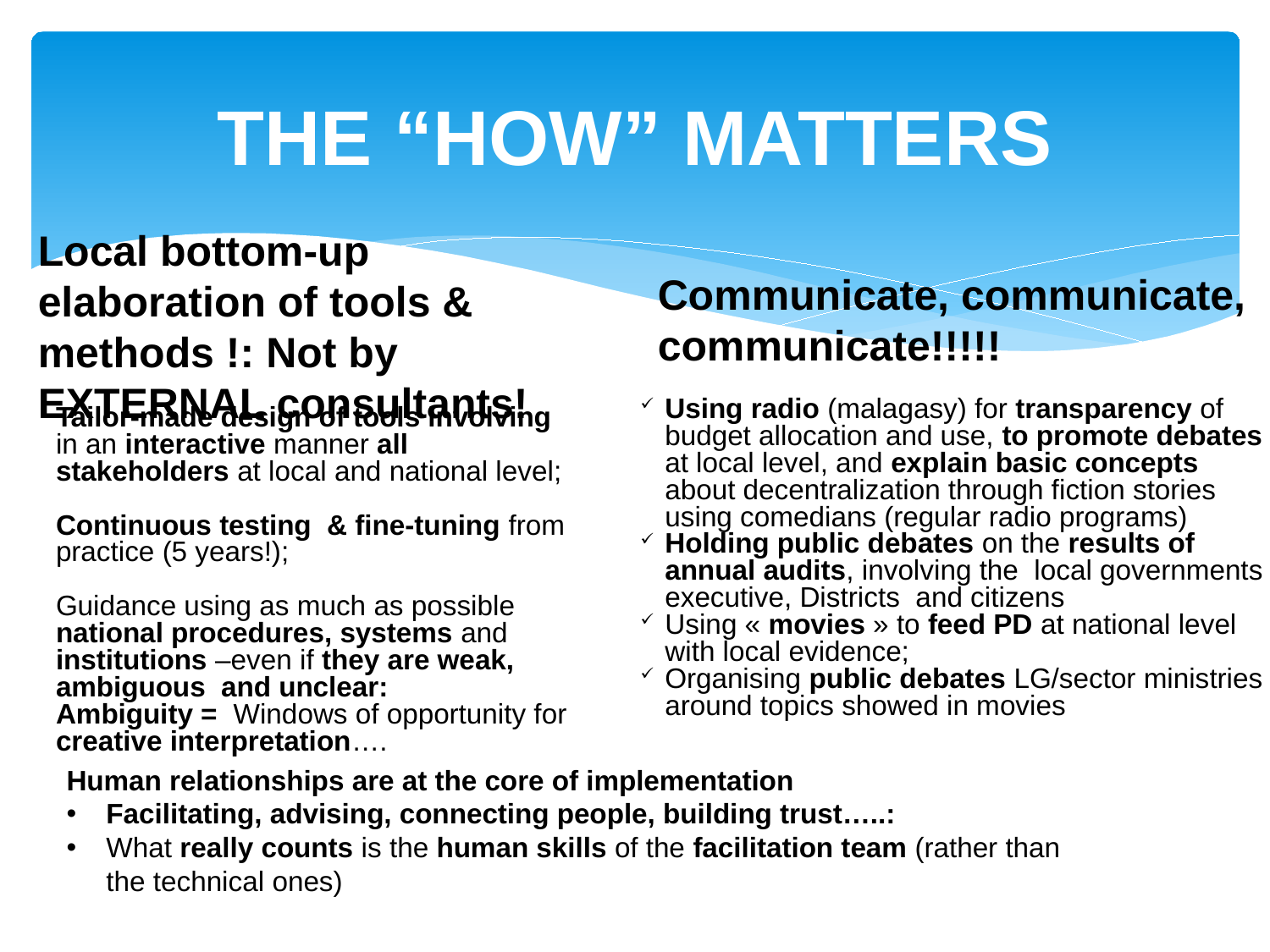

# THE “HOW” MATTERS
Local bottom-up elaboration of tools & methods !: Not by EXTERNAL consultants!

Communicate, communicate, communicate!!!!!

Using radio (malagasy) for transparency of budget allocation and use, to promote debates at local level, and explain basic concepts about decentralization through fiction stories using comedians (regular radio programs)
Holding public debates on the results of annual audits, involving the  local governments executive, Districts  and citizens
Using « movies » to feed PD at national level with local evidence;
Organising public debates LG/sector ministries around topics showed in movies

Tailor-made design of tools involving in an interactive manner all stakeholders at local and national level;

Continuous testing  & fine-tuning from practice (5 years!);

Guidance using as much as possible national procedures, systems and institutions –even if they are weak, ambiguous  and unclear:       Ambiguity =  Windows of opportunity for creative interpretation….

Human relationships are at the core of implementation
Facilitating, advising, connecting people, building trust…..:
What really counts is the human skills of the facilitation team (rather than the technical ones)